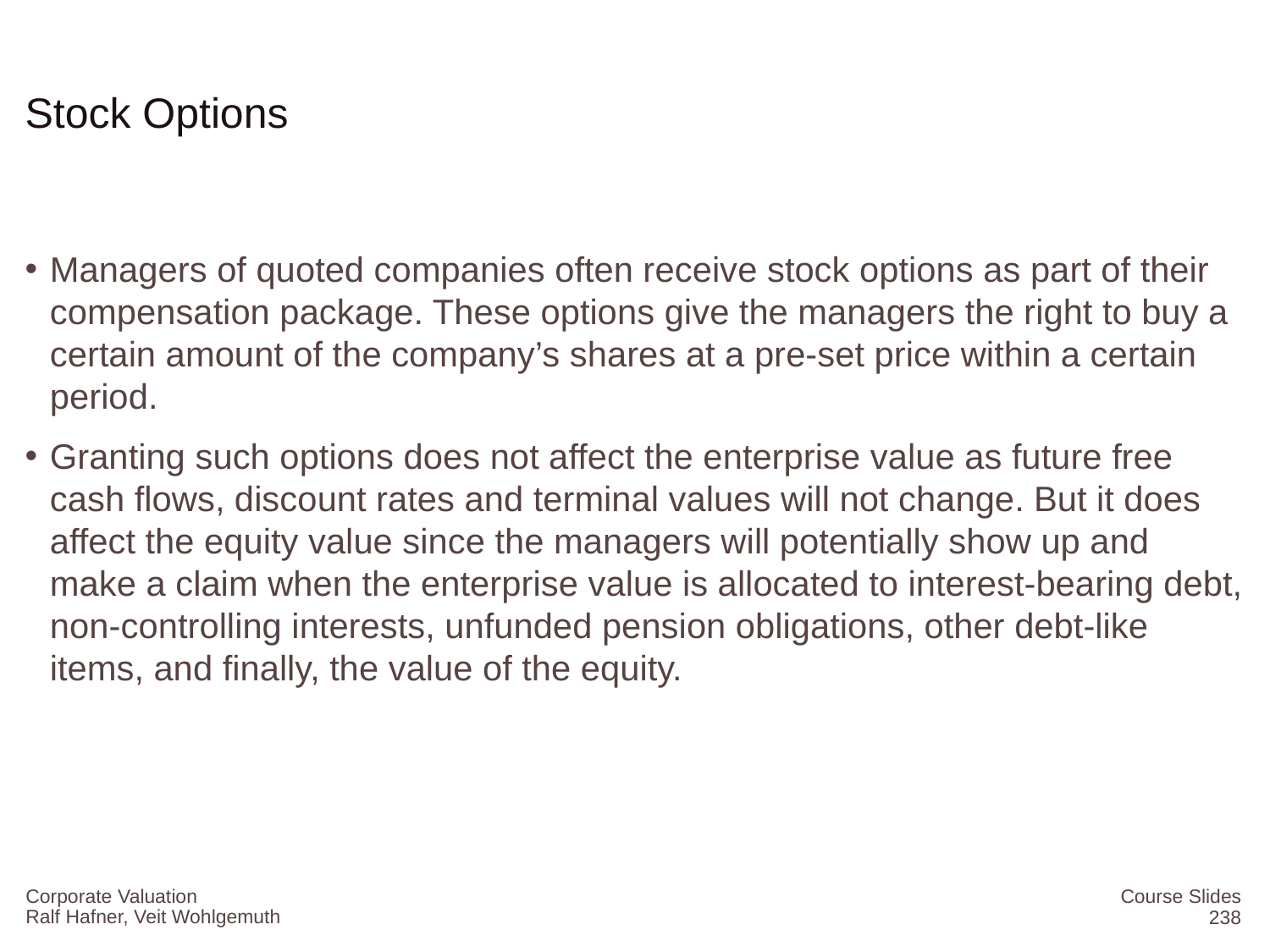

# Stock Options
Managers of quoted companies often receive stock options as part of their compensation package. These options give the managers the right to buy a certain amount of the company’s shares at a pre-set price within a certain period.
Granting such options does not affect the enterprise value as future free cash flows, discount rates and terminal values will not change. But it does affect the equity value since the managers will potentially show up and make a claim when the enterprise value is allocated to interest-bearing debt, non-controlling interests, unfunded pension obligations, other debt-like items, and finally, the value of the equity.
Corporate Valuation
Course Slides
238